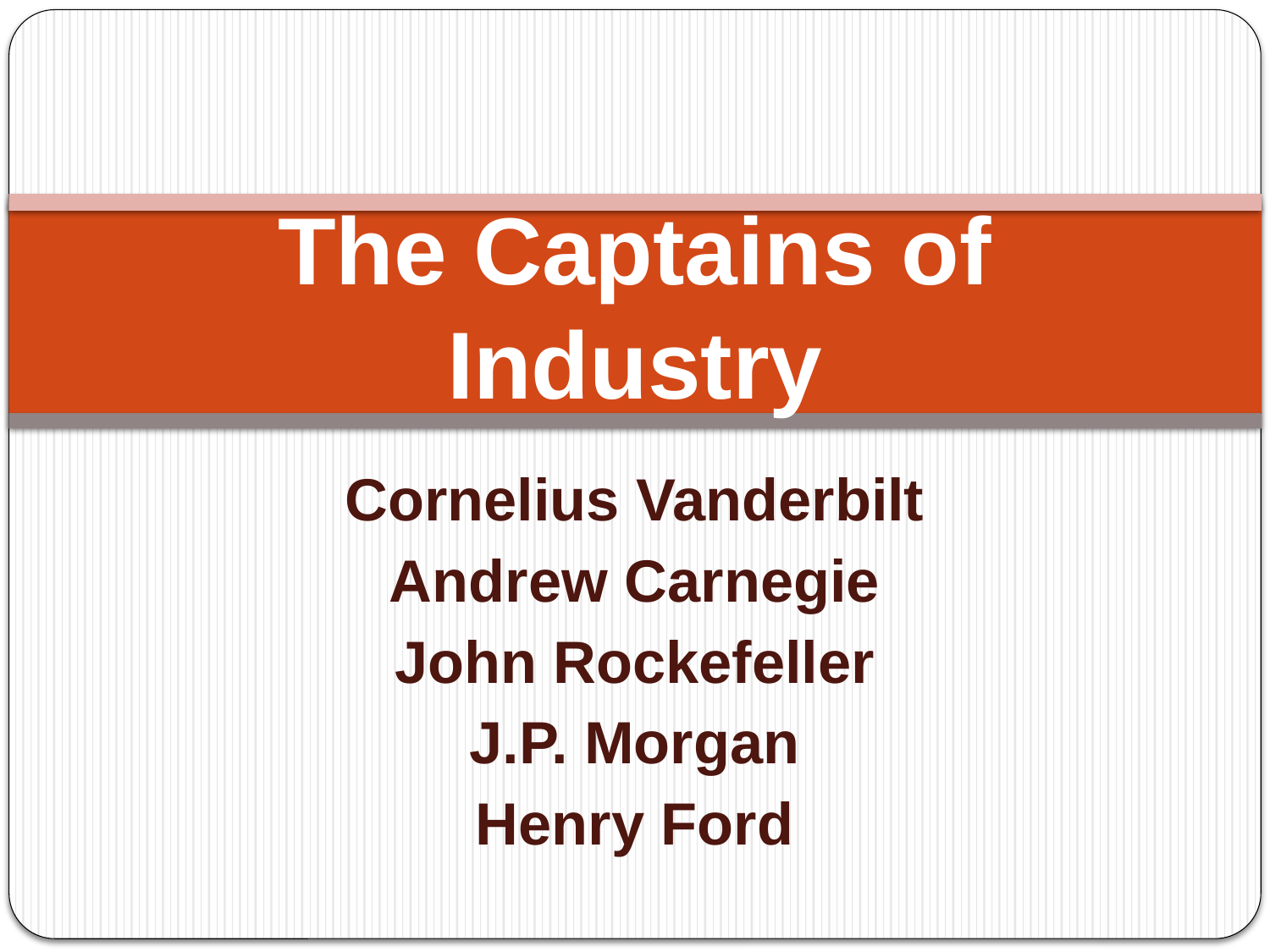

# The Captains of Industry
Cornelius Vanderbilt
Andrew Carnegie
John Rockefeller
J.P. Morgan
Henry Ford